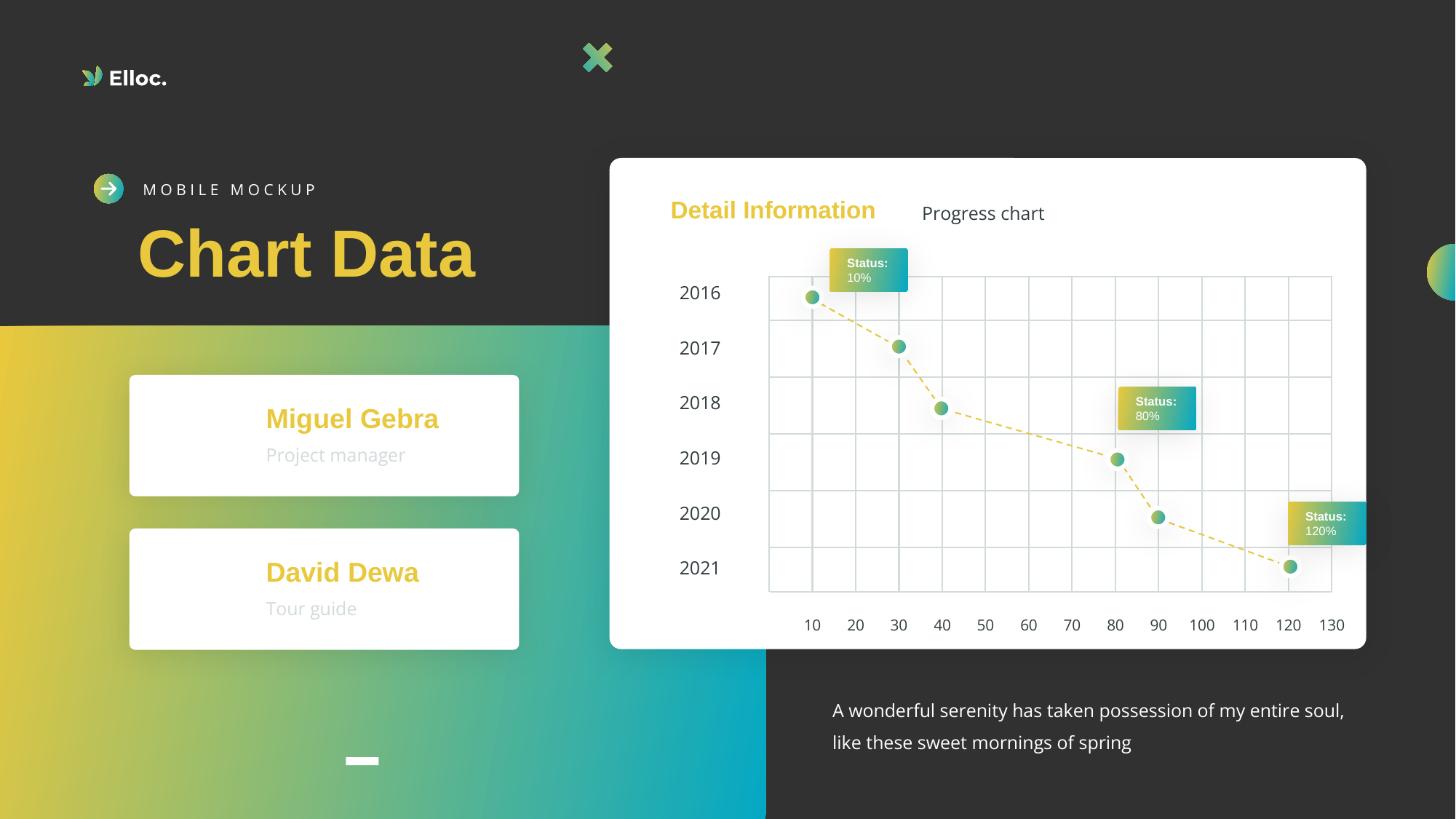

M O B I L E   M O C K U P

Progress chart
Detail Information
Chart Data

Status:
10%
2016

2017

2018

Status:
80%

Miguel Gebra

Project manager
2019

2020

Status:
120%

David Dewa
2021

Tour guide
10
20
30
40
50
60
70
80
90
100
110
120
130
A wonderful serenity has taken possession of my entire soul, like these sweet mornings of spring